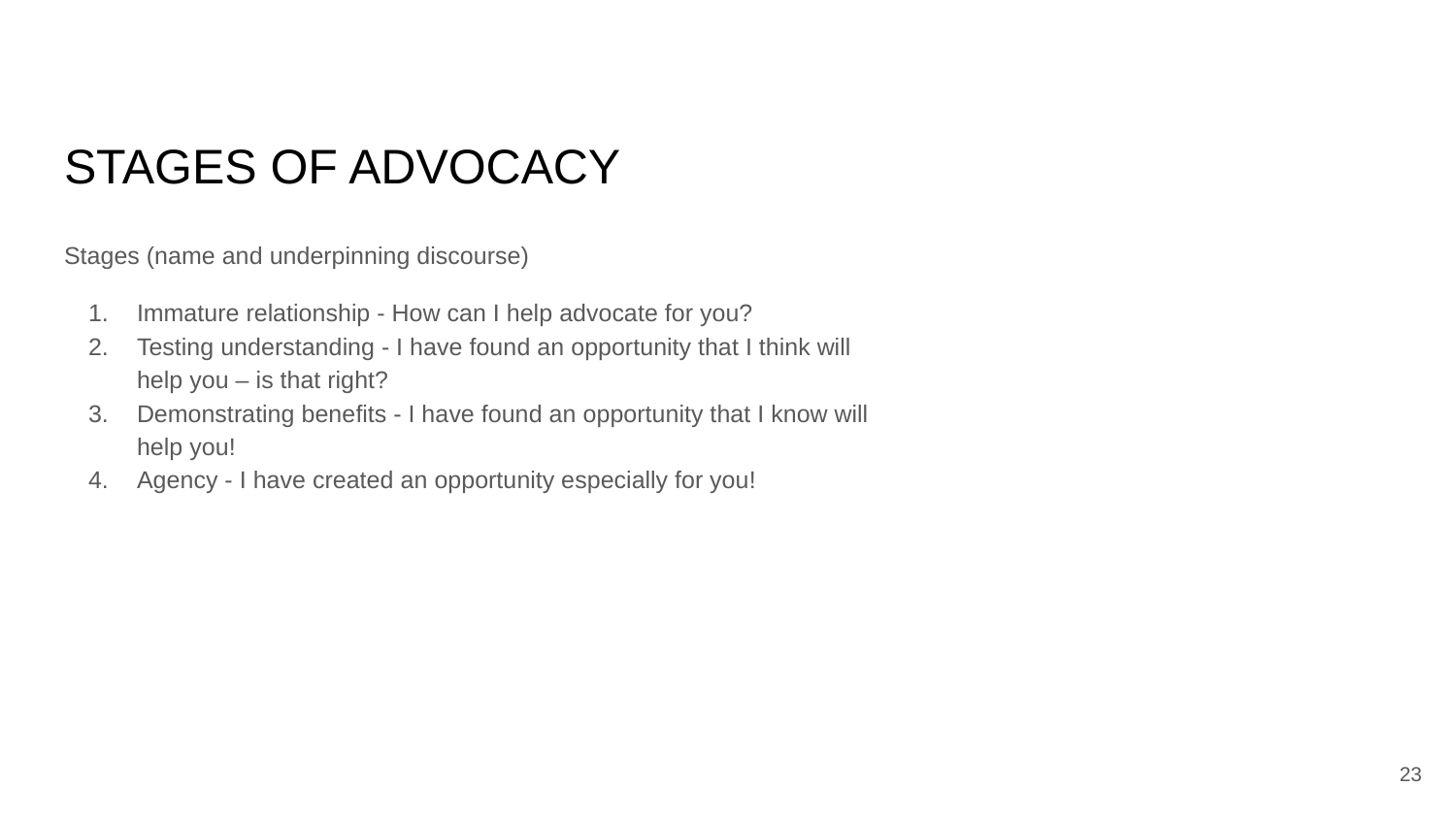

# STAGES OF ADVOCACY
Stages (name and underpinning discourse)
Immature relationship - How can I help advocate for you?
Testing understanding - I have found an opportunity that I think will help you – is that right?
Demonstrating benefits - I have found an opportunity that I know will help you!
Agency - I have created an opportunity especially for you!
23